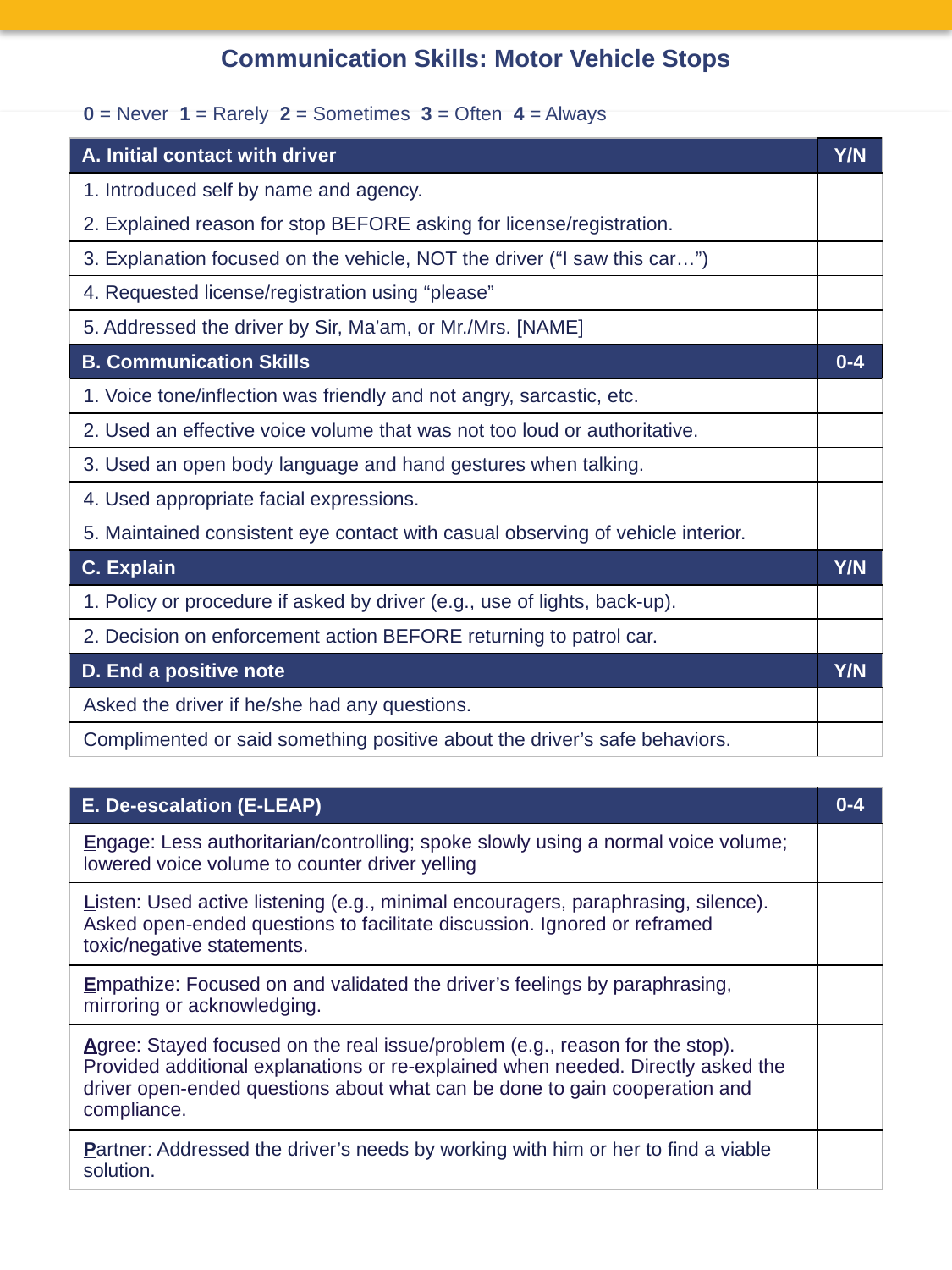

Communication Skills: Motor Vehicle Stops
0 = Never  1 = Rarely  2 = Sometimes  3 = Often  4 = Always

| A. Initial contact with driver | Y/N |
| --- | --- |
| 1. Introduced self by name and agency. |  |
| 2. Explained reason for stop BEFORE asking for license/registration. |  |
| 3. Explanation focused on the vehicle, NOT the driver (“I saw this car…”) |  |
| 4. Requested license/registration using “please” |  |
| 5. Addressed the driver by Sir, Ma’am, or Mr./Mrs. [NAME] |  |
| B. Communication Skills | 0-4 |
| 1. Voice tone/inflection was friendly and not angry, sarcastic, etc. |  |
| 2. Used an effective voice volume that was not too loud or authoritative. |  |
| 3. Used an open body language and hand gestures when talking. |  |
| 4. Used appropriate facial expressions. |  |
| 5. Maintained consistent eye contact with casual observing of vehicle interior. |  |
| C. Explain | Y/N |
| 1. Policy or procedure if asked by driver (e.g., use of lights, back-up). |  |
| 2. Decision on enforcement action BEFORE returning to patrol car. |  |
| D. End a positive note | Y/N |
| Asked the driver if he/she had any questions. |  |
| Complimented or said something positive about the driver’s safe behaviors. |  |
| E. De-escalation (E-LEAP) | 0-4 |
| --- | --- |
| Engage: Less authoritarian/controlling; spoke slowly using a normal voice volume; lowered voice volume to counter driver yelling |  |
| Listen: Used active listening (e.g., minimal encouragers, paraphrasing, silence). Asked open-ended questions to facilitate discussion. Ignored or reframed toxic/negative statements. |  |
| Empathize: Focused on and validated the driver’s feelings by paraphrasing, mirroring or acknowledging. |  |
| Agree: Stayed focused on the real issue/problem (e.g., reason for the stop). Provided additional explanations or re-explained when needed. Directly asked the driver open-ended questions about what can be done to gain cooperation and compliance. |  |
| Partner: Addressed the driver’s needs by working with him or her to find a viable solution. |  |